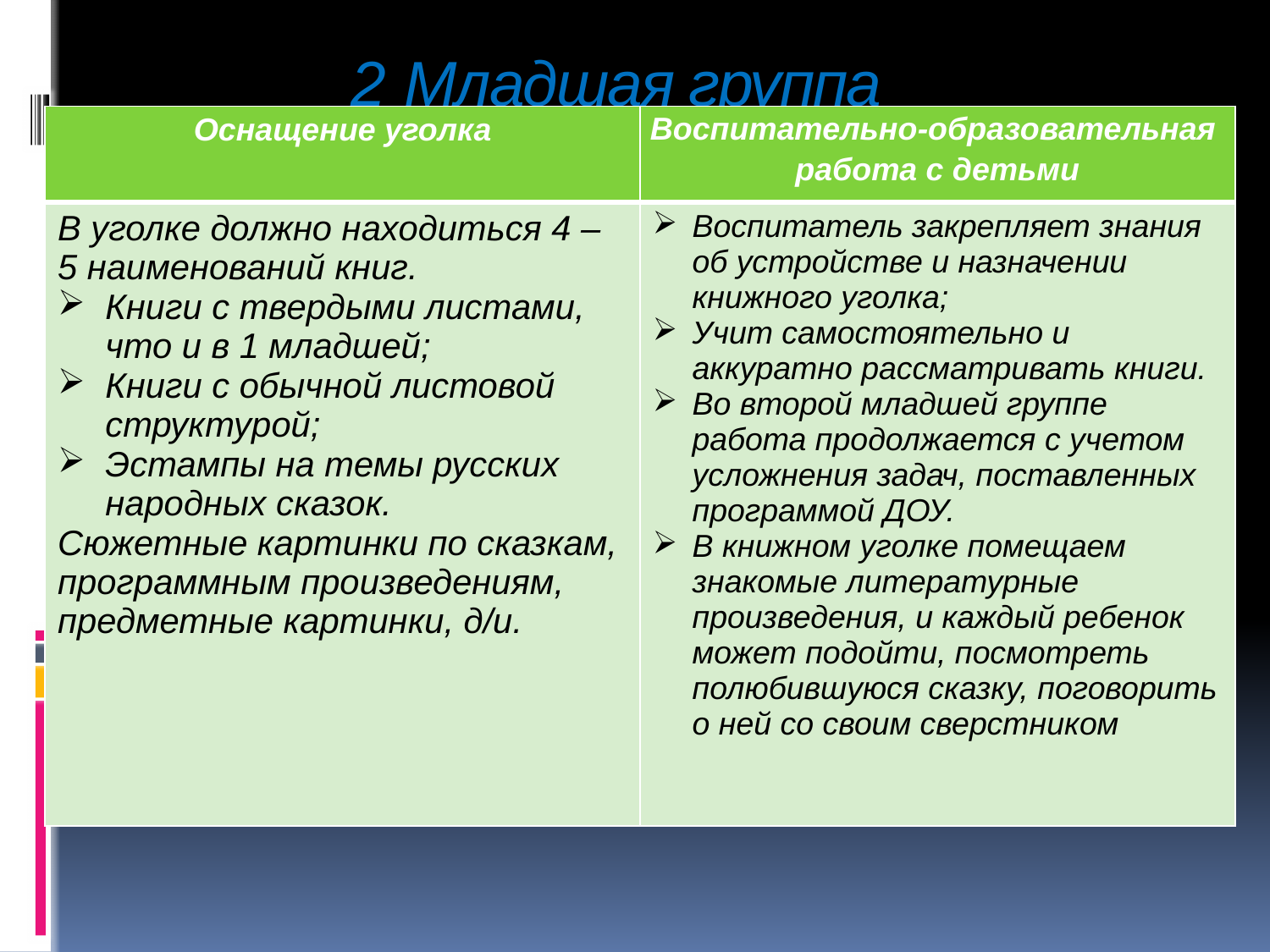

# 2 Младшая группа
| Оснащение уголка | Воспитательно-образовательная работа с детьми |
| --- | --- |
| В уголке должно находиться 4 – 5 наименований книг. Книги с твердыми листами, что и в 1 младшей; Книги с обычной листовой структурой; Эстампы на темы русских народных сказок. Сюжетные картинки по сказкам, программным произведениям, предметные картинки, д/и. | Воспитатель закрепляет знания об устройстве и назначении книжного уголка; Учит самостоятельно и аккуратно рассматривать книги. Во второй младшей группе работа продолжается с учетом усложнения задач, поставленных программой ДОУ. В книжном уголке помещаем знакомые литературные произведения, и каждый ребенок может подойти, посмотреть полюбившуюся сказку, поговорить о ней со своим сверстником |